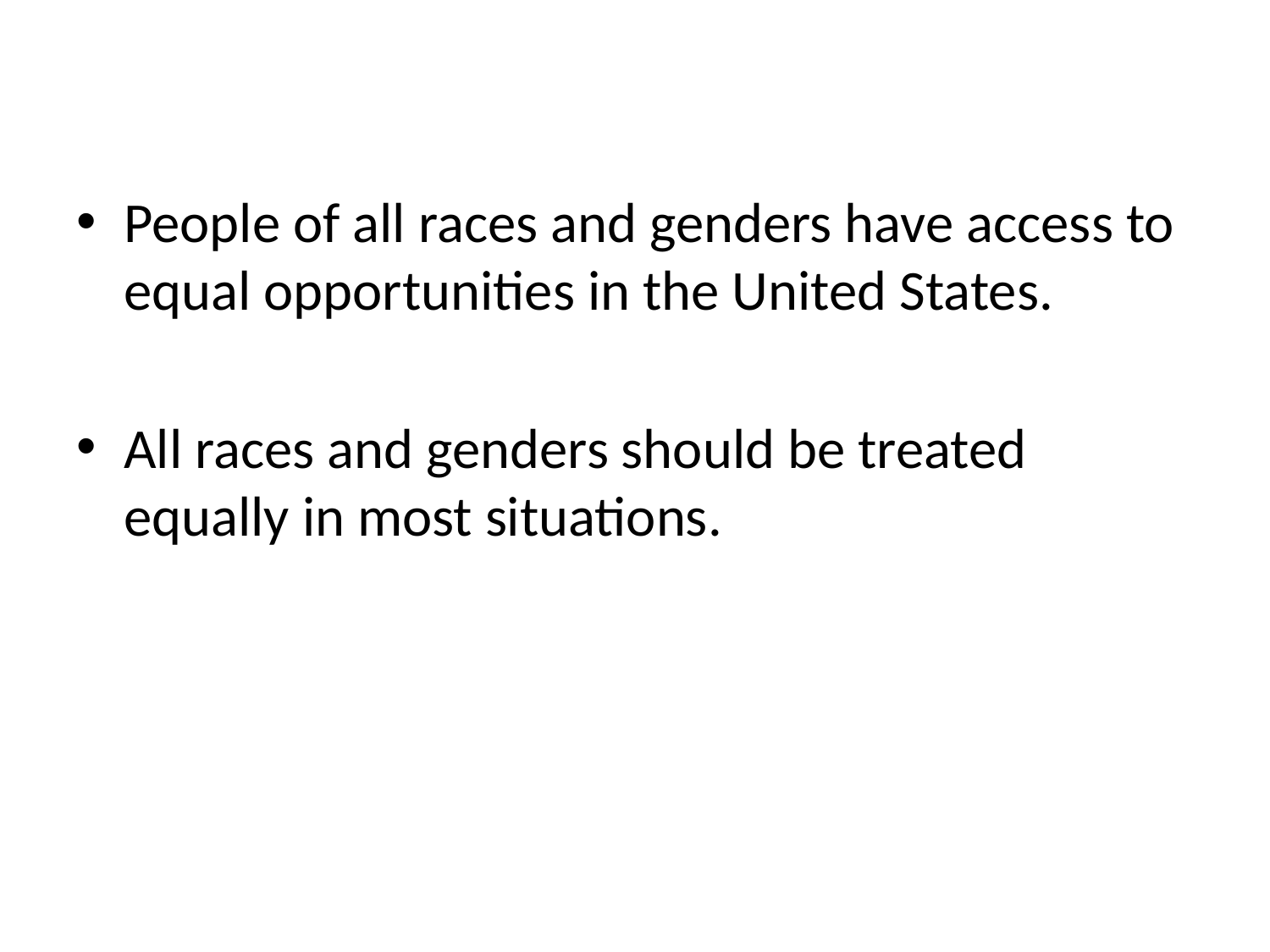

People of all races and genders have access to equal opportunities in the United States.

All races and genders should be treated equally in most situations.